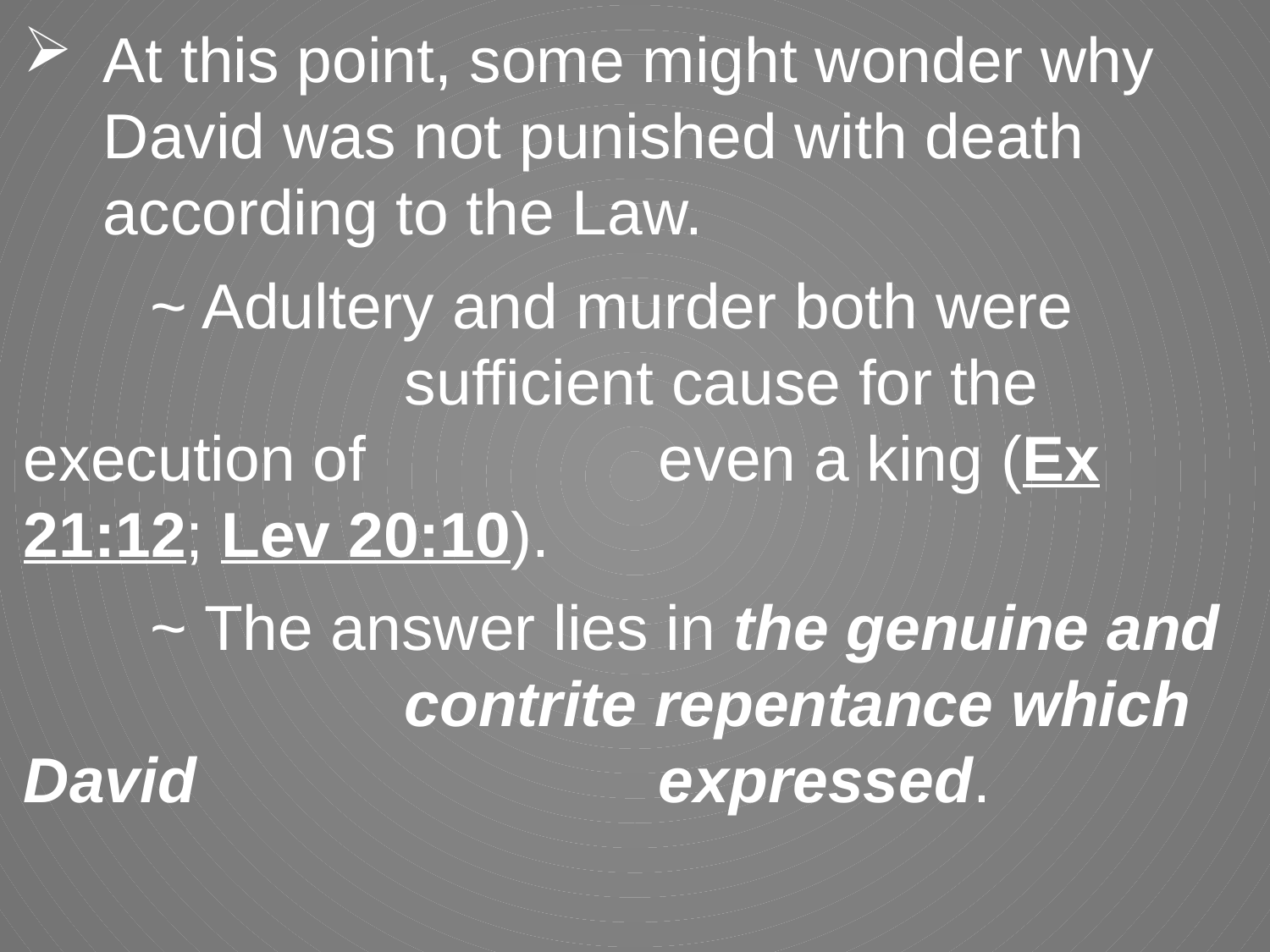

At this point, some might wonder why David was not punished with death according to the Law.
	~ Adultery and murder both were 				sufficient cause for the execution of 			even a king (Ex 21:12; Lev 20:10).
	~ The answer lies in the genuine and 			contrite repentance which David 				expressed.